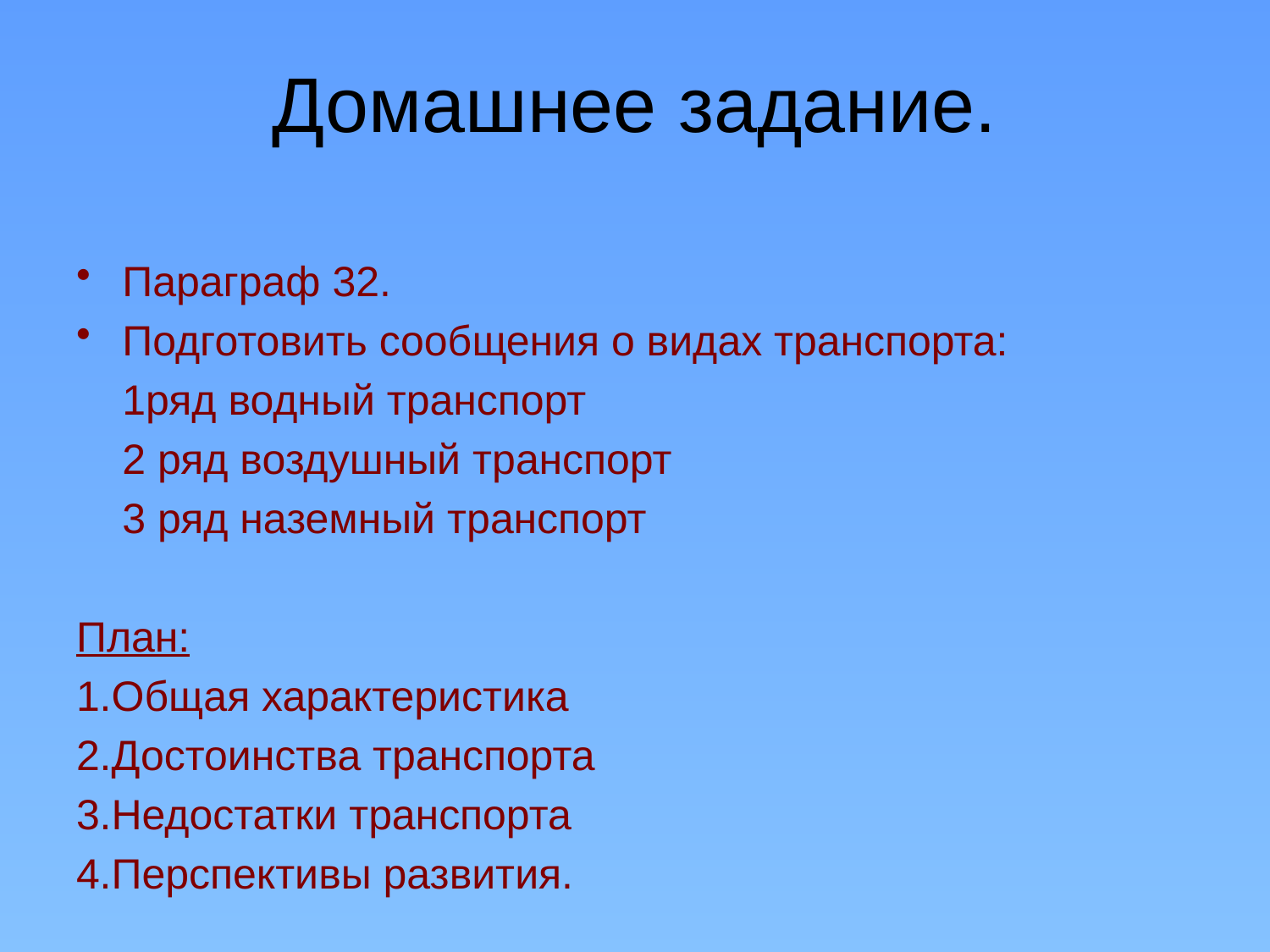

# Домашнее задание.
Параграф 32.
Подготовить сообщения о видах транспорта:
 					1ряд водный транспорт
 					2 ряд воздушный транспорт
 					3 ряд наземный транспорт

План:
1.Общая характеристика
2.Достоинства транспорта
3.Недостатки транспорта
4.Перспективы развития.